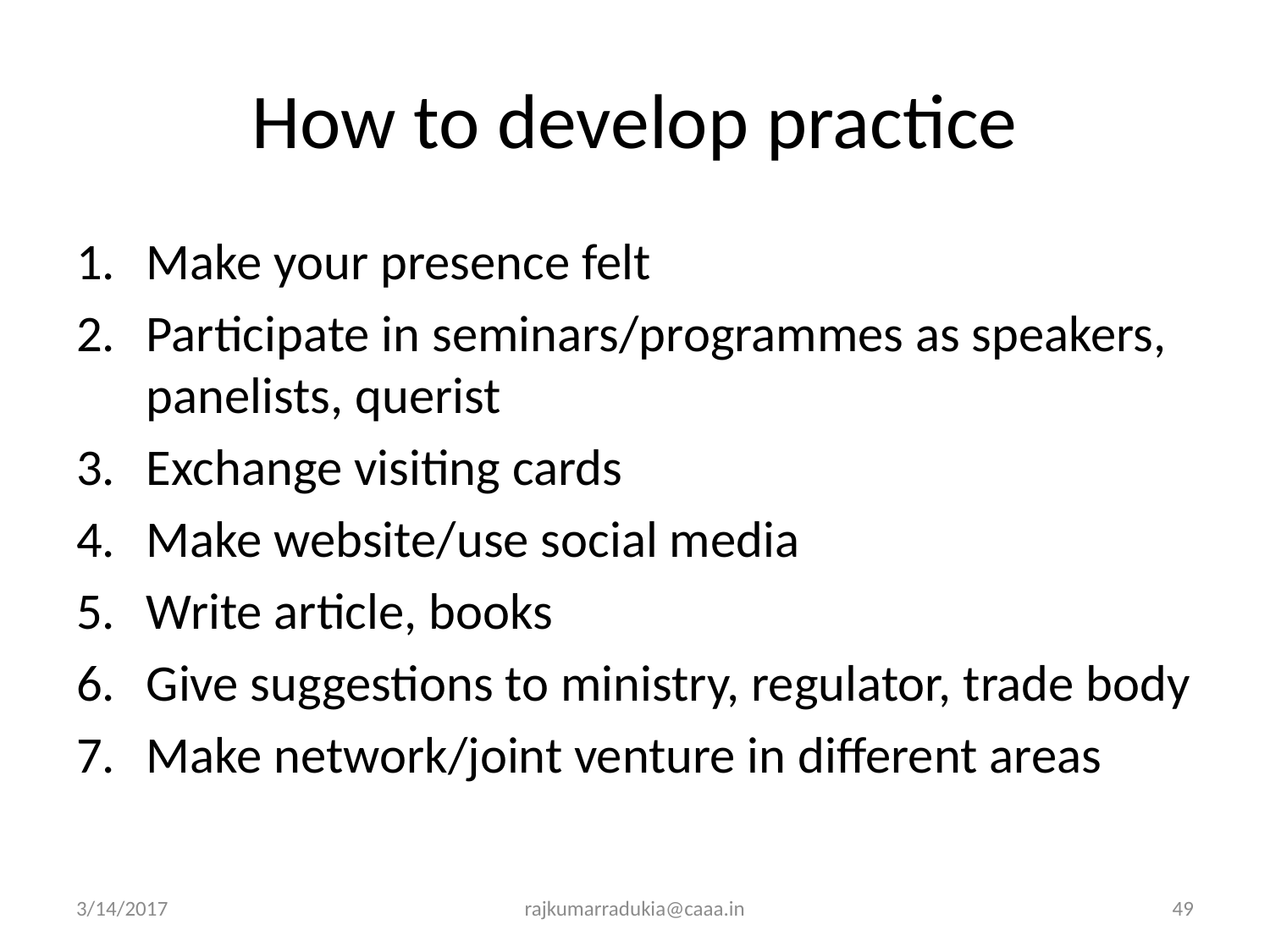

# How to develop practice
Make your presence felt
Participate in seminars/programmes as speakers, panelists, querist
Exchange visiting cards
Make website/use social media
Write article, books
Give suggestions to ministry, regulator, trade body
Make network/joint venture in different areas

3/14/2017
rajkumarradukia@caaa.in
49